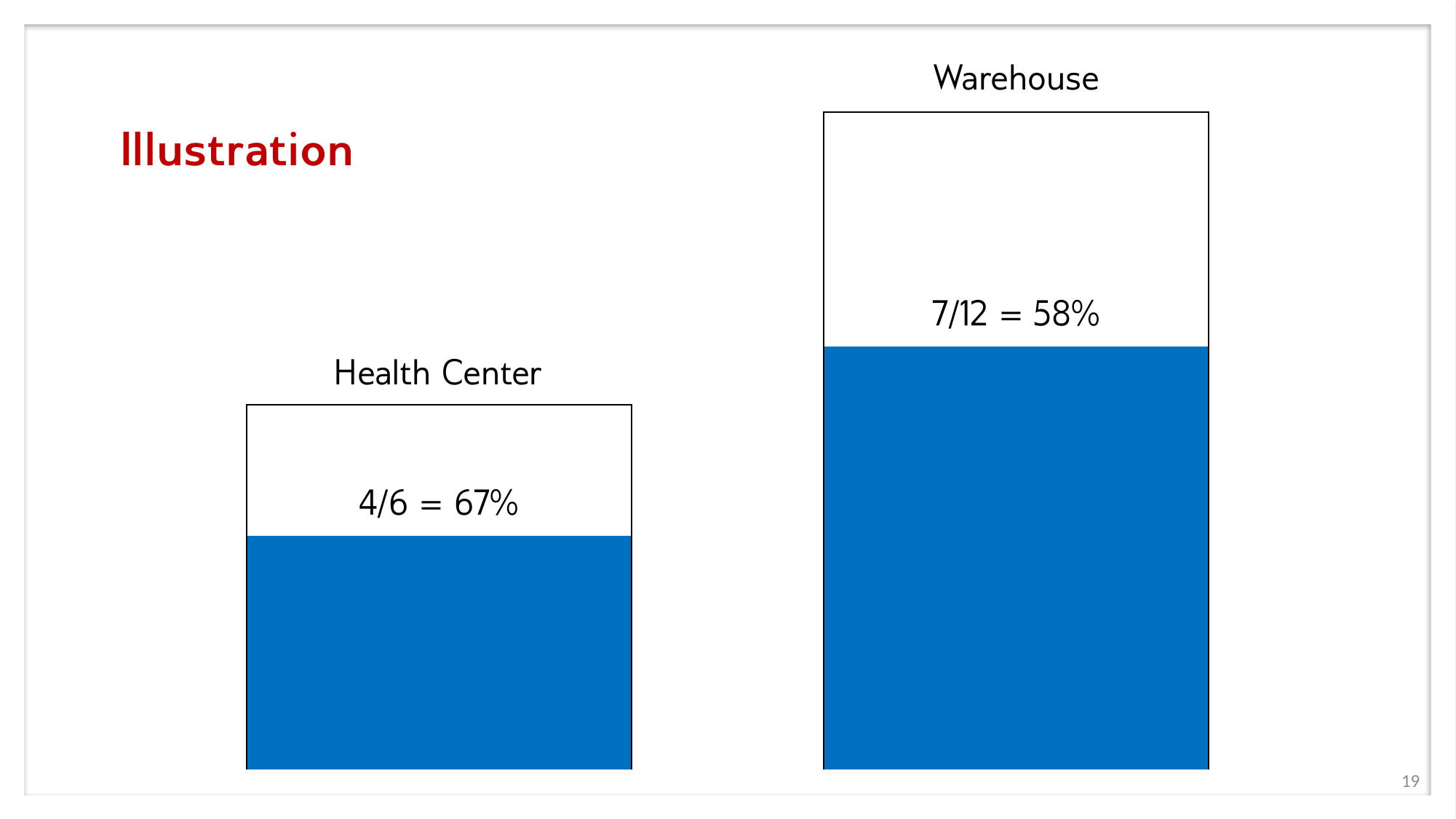

|  |  |  | Warehouse |  |
| --- | --- | --- | --- | --- |
|  |  |  |  |  |
|  |  |  |  |  |
|  |  |  |  |  |
|  |  |  | 7/12 = 58% |  |
| Health Center |  |  |  |  |
|  |  |  |  |  |
| 4/6 = 67% |  |  |  |  |
|  |  |  |  |  |
|  |  |  |  |  |
|  |  |  |  |  |
|  |  |  |  |  |
# Illustration
19